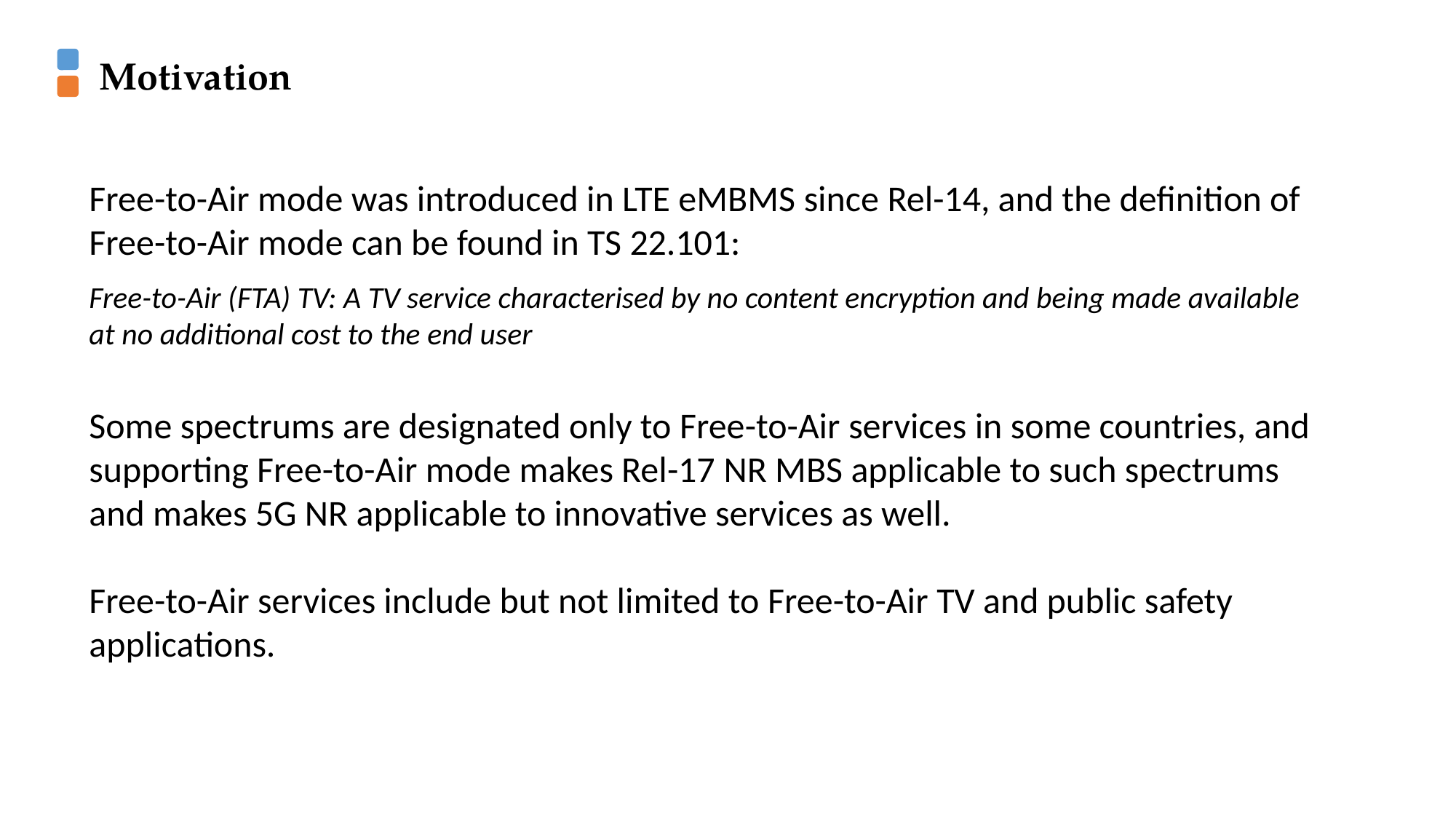

Motivation
Free-to-Air mode was introduced in LTE eMBMS since Rel-14, and the definition of Free-to-Air mode can be found in TS 22.101:
Free-to-Air (FTA) TV: A TV service characterised by no content encryption and being made available at no additional cost to the end user

Some spectrums are designated only to Free-to-Air services in some countries, and supporting Free-to-Air mode makes Rel-17 NR MBS applicable to such spectrums and makes 5G NR applicable to innovative services as well.

Free-to-Air services include but not limited to Free-to-Air TV and public safety applications.